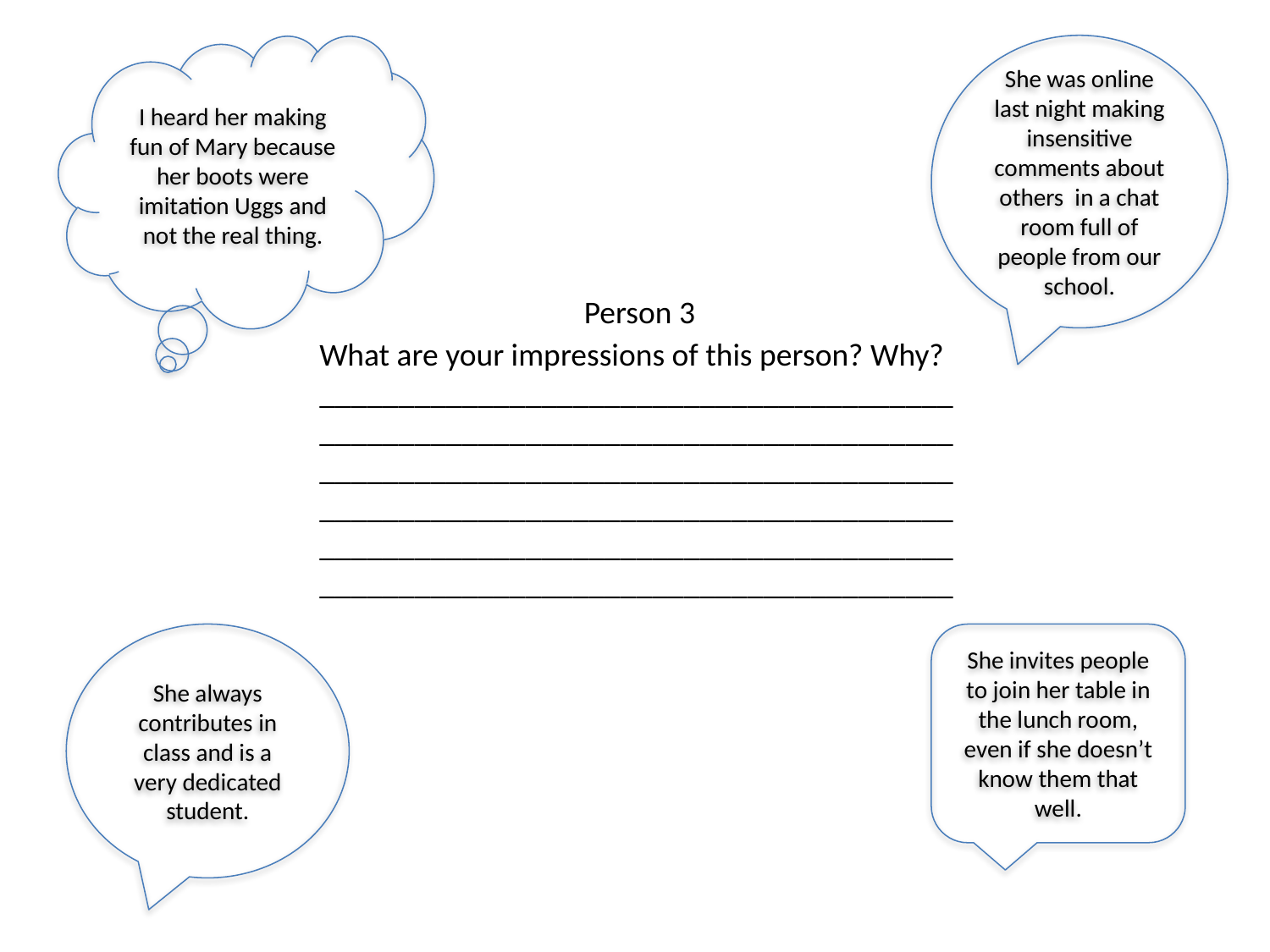

I heard her making fun of Mary because her boots were imitation Uggs and not the real thing.
She was online last night making insensitive comments about others  in a chat room full of people from our school.
Person 3
What are your impressions of this person? Why?
________________________________________
________________________________________
________________________________________
________________________________________
________________________________________
________________________________________
She always contributes in class and is a very dedicated student.
She invites people to join her table in the lunch room, even if she doesn’t know them that well.